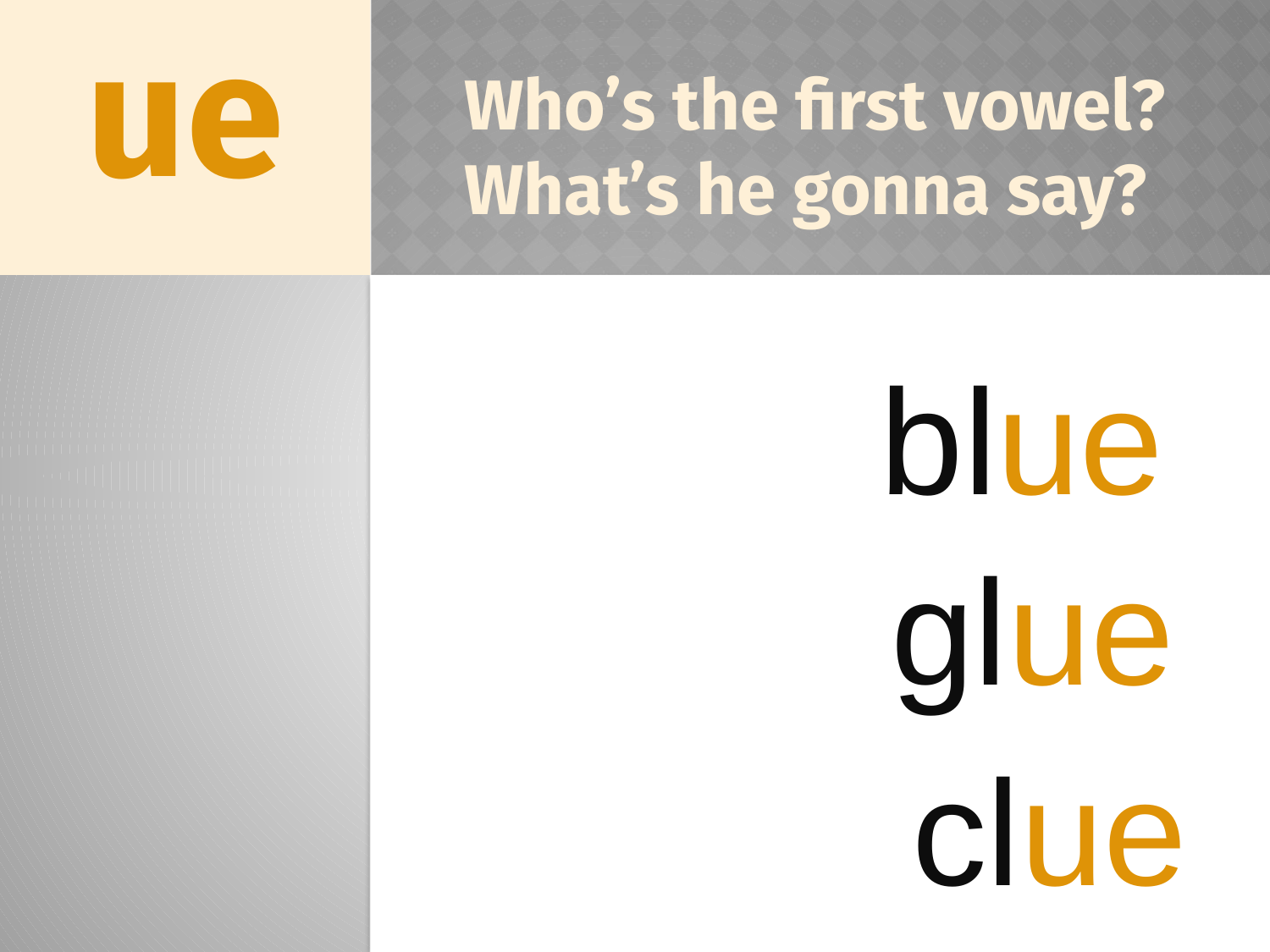

ue

Who’s the first vowel?
What’s he gonna say?

blue
glue
clue